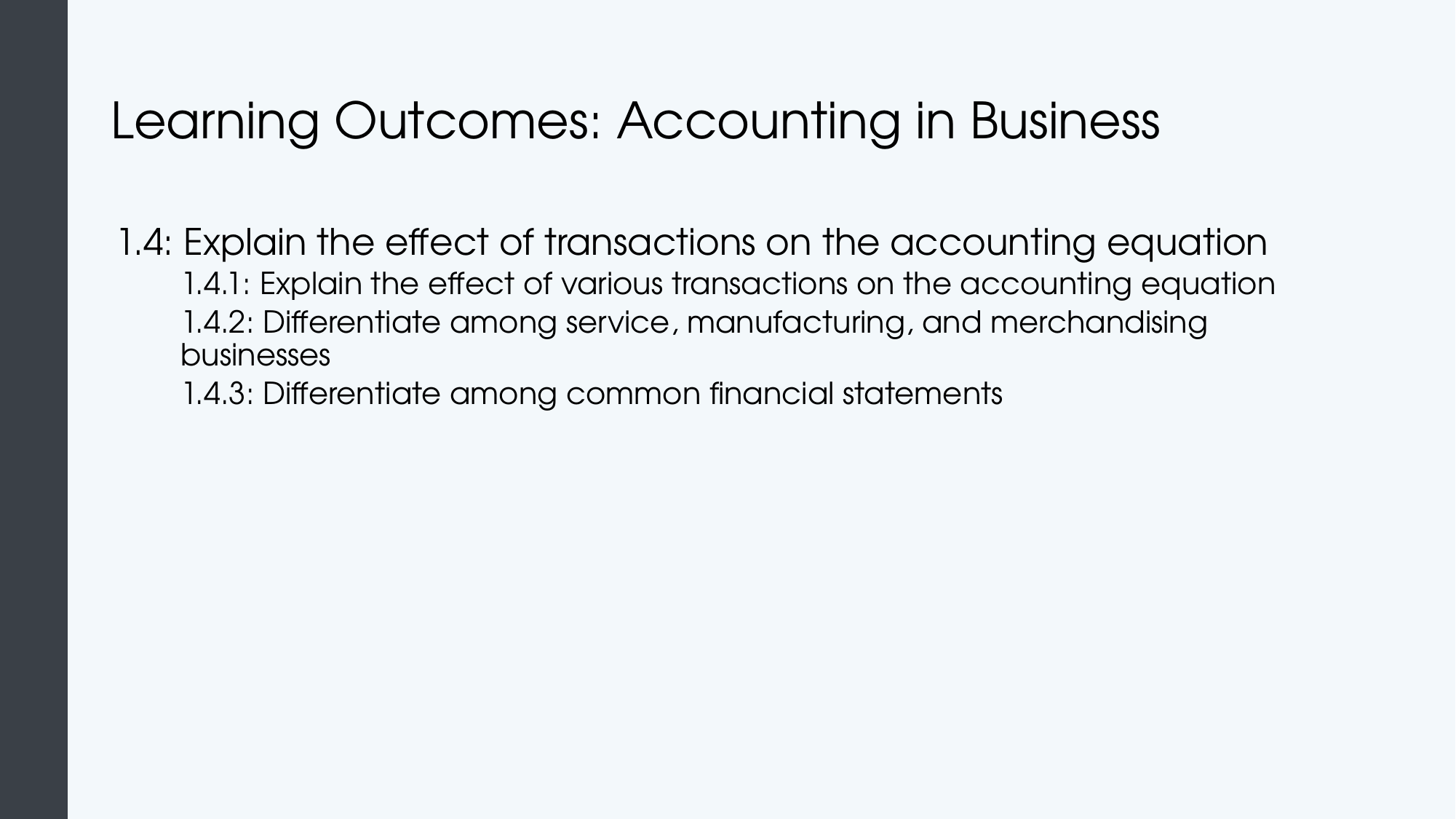

# Learning Outcomes: Accounting in Business
1.4: Explain the effect of transactions on the accounting equation
1.4.1: Explain the effect of various transactions on the accounting equation
1.4.2: Differentiate among service, manufacturing, and merchandising businesses
1.4.3: Differentiate among common financial statements